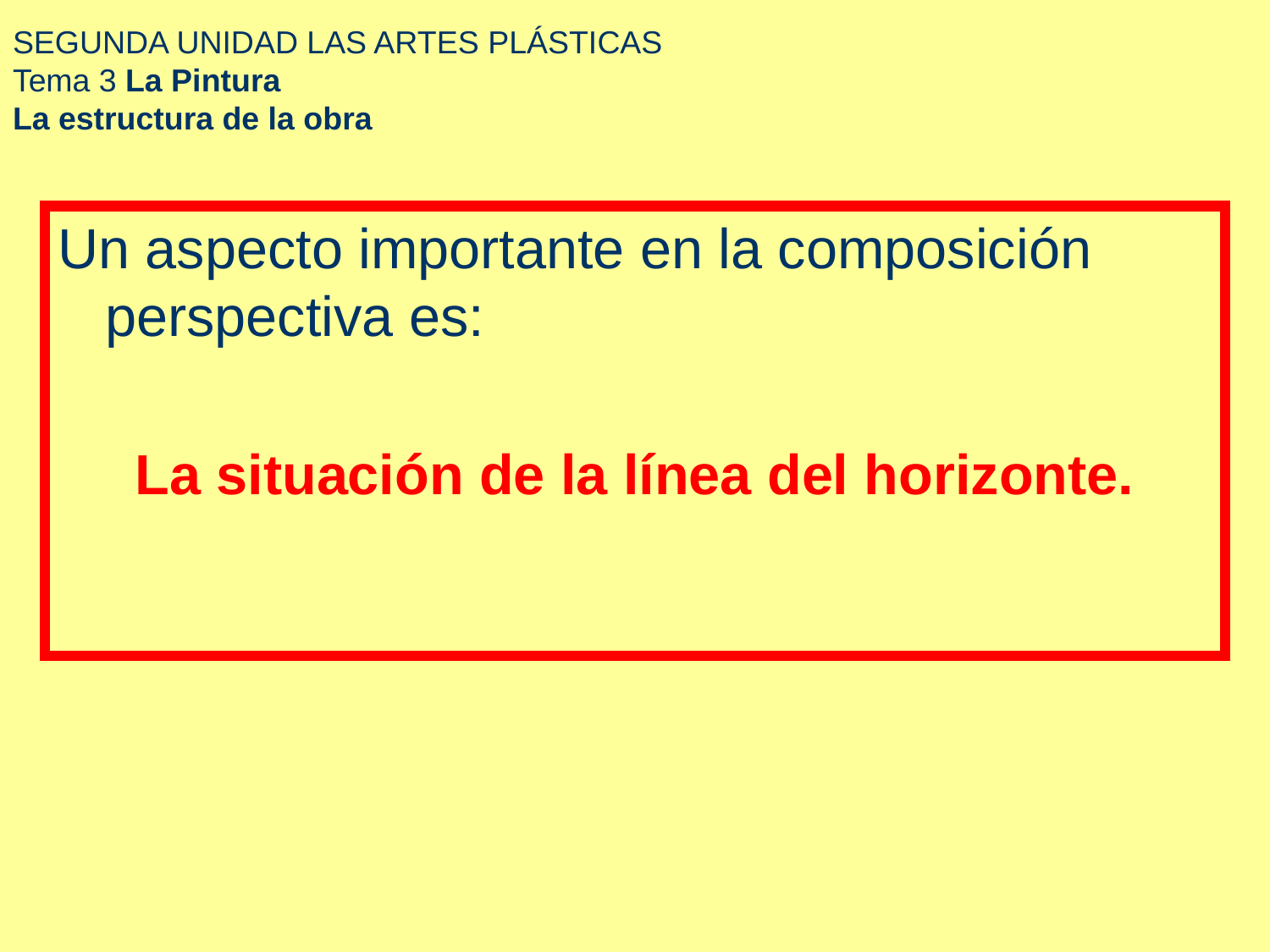

# SEGUNDA UNIDAD LAS ARTES PLÁSTICAS Tema 3 La Pintura La estructura de la obra
Un aspecto importante en la composición perspectiva es:

La situación de la línea del horizonte.